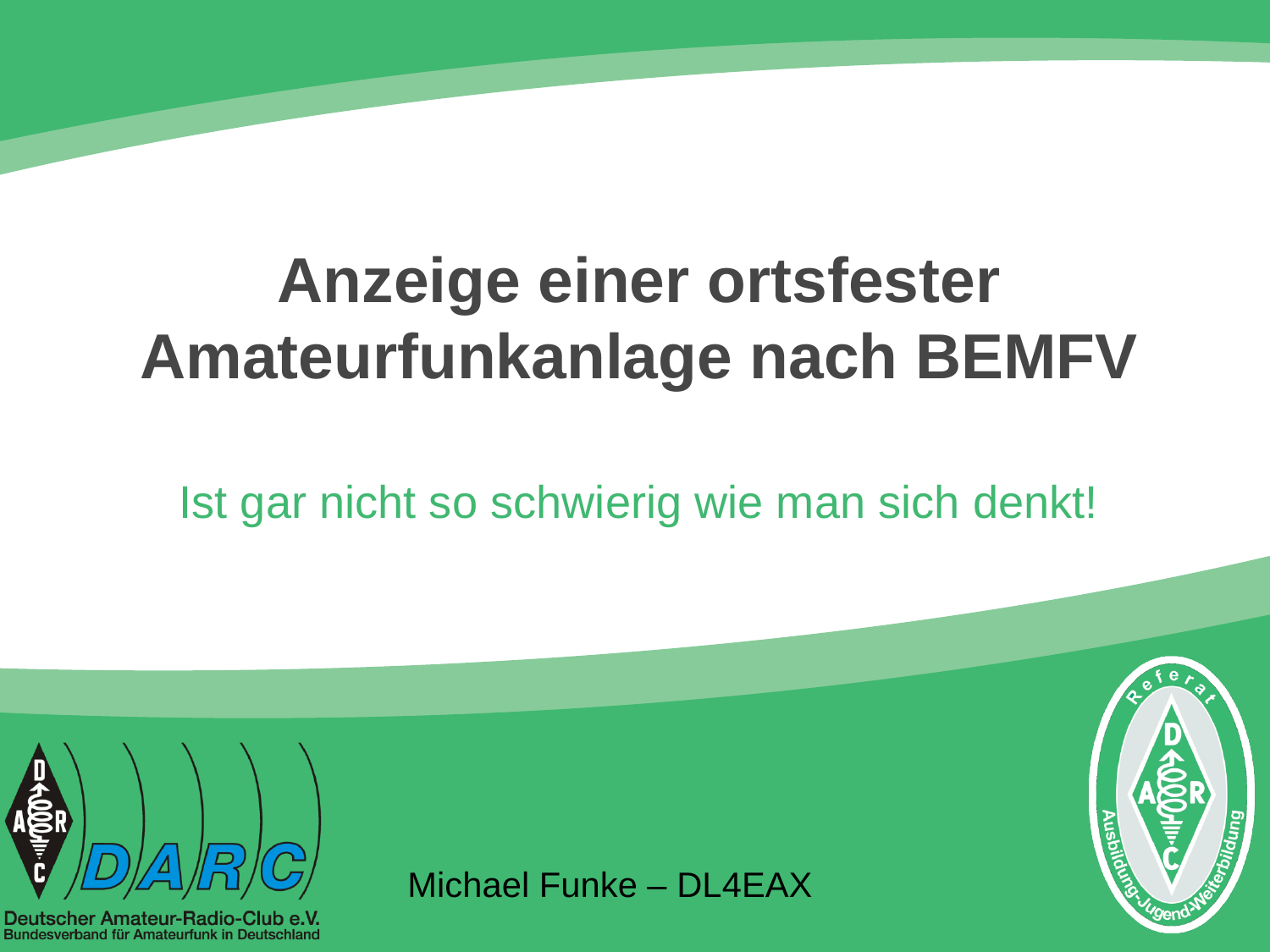

# Anzeige einer ortsfester Amateurfunkanlage nach BEMFV
Ist gar nicht so schwierig wie man sich denkt!
Michael Funke – DL4EAX